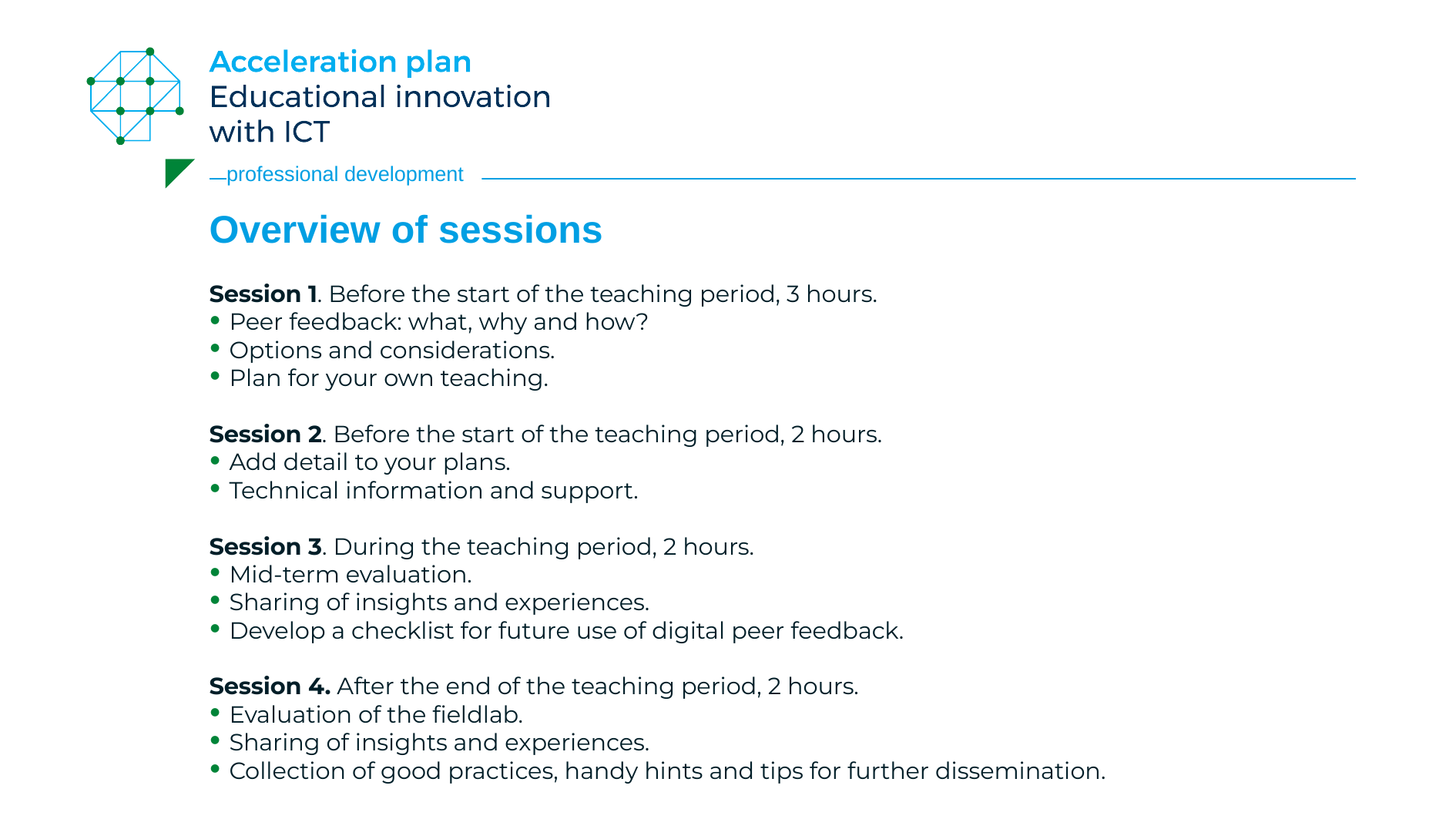

# Overview of sessions
Session 1. Before the start of the teaching period, 3 hours.
Peer feedback: what, why and how?
Options and considerations.
Plan for your own teaching.

Session 2. Before the start of the teaching period, 2 hours.
Add detail to your plans.
Technical information and support.

Session 3. During the teaching period, 2 hours.
Mid-term evaluation.
Sharing of insights and experiences.
Develop a checklist for future use of digital peer feedback.

Session 4. After the end of the teaching period, 2 hours.
Evaluation of the fieldlab.
Sharing of insights and experiences.
Collection of good practices, handy hints and tips for further dissemination.